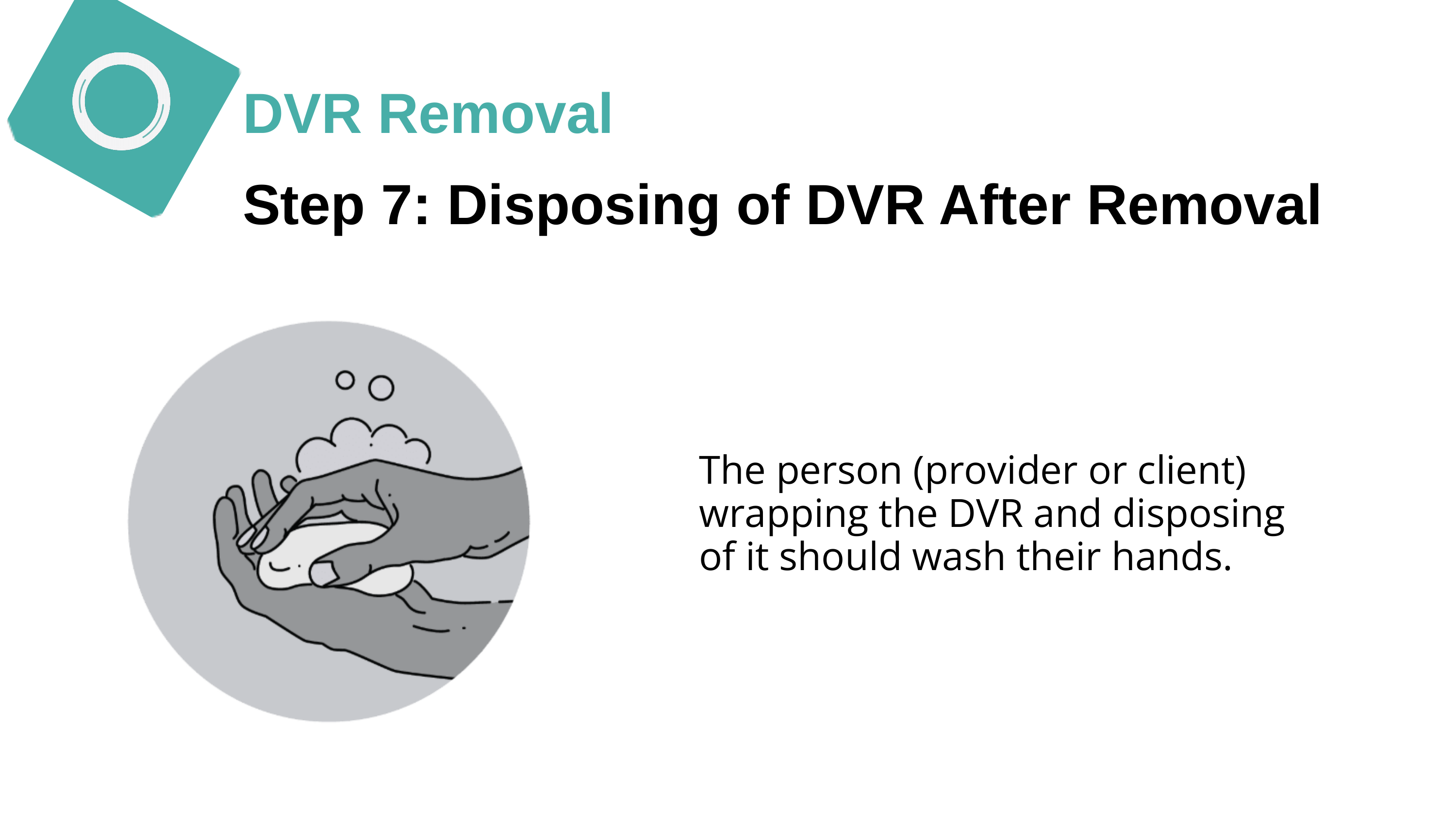

DVR Removal
Step 7: Disposing of DVR After Removal

The person (provider or client) wrapping the DVR and disposing of it should wash their hands.